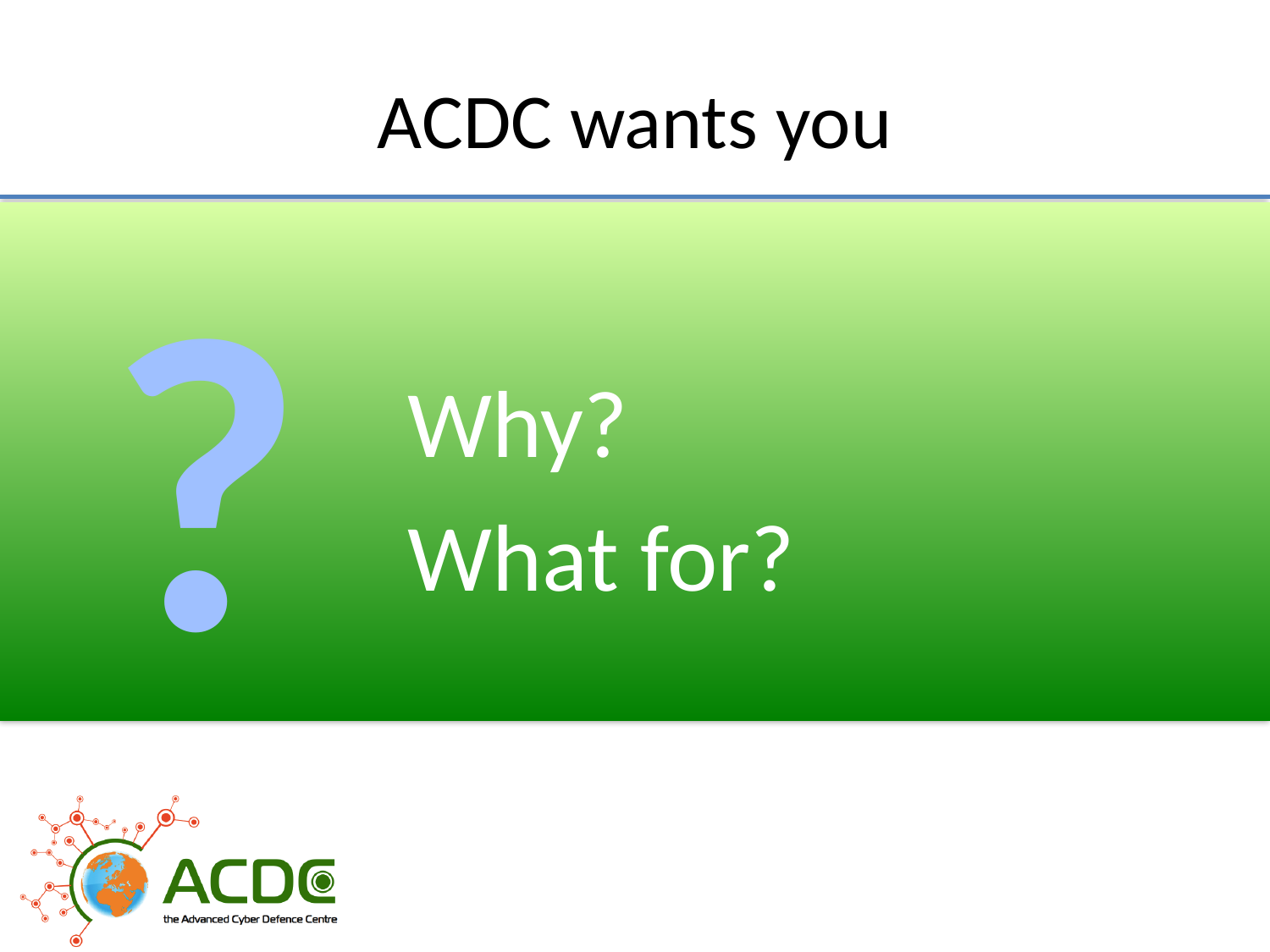

# ACDC wants you
 ?
Why?
What for?